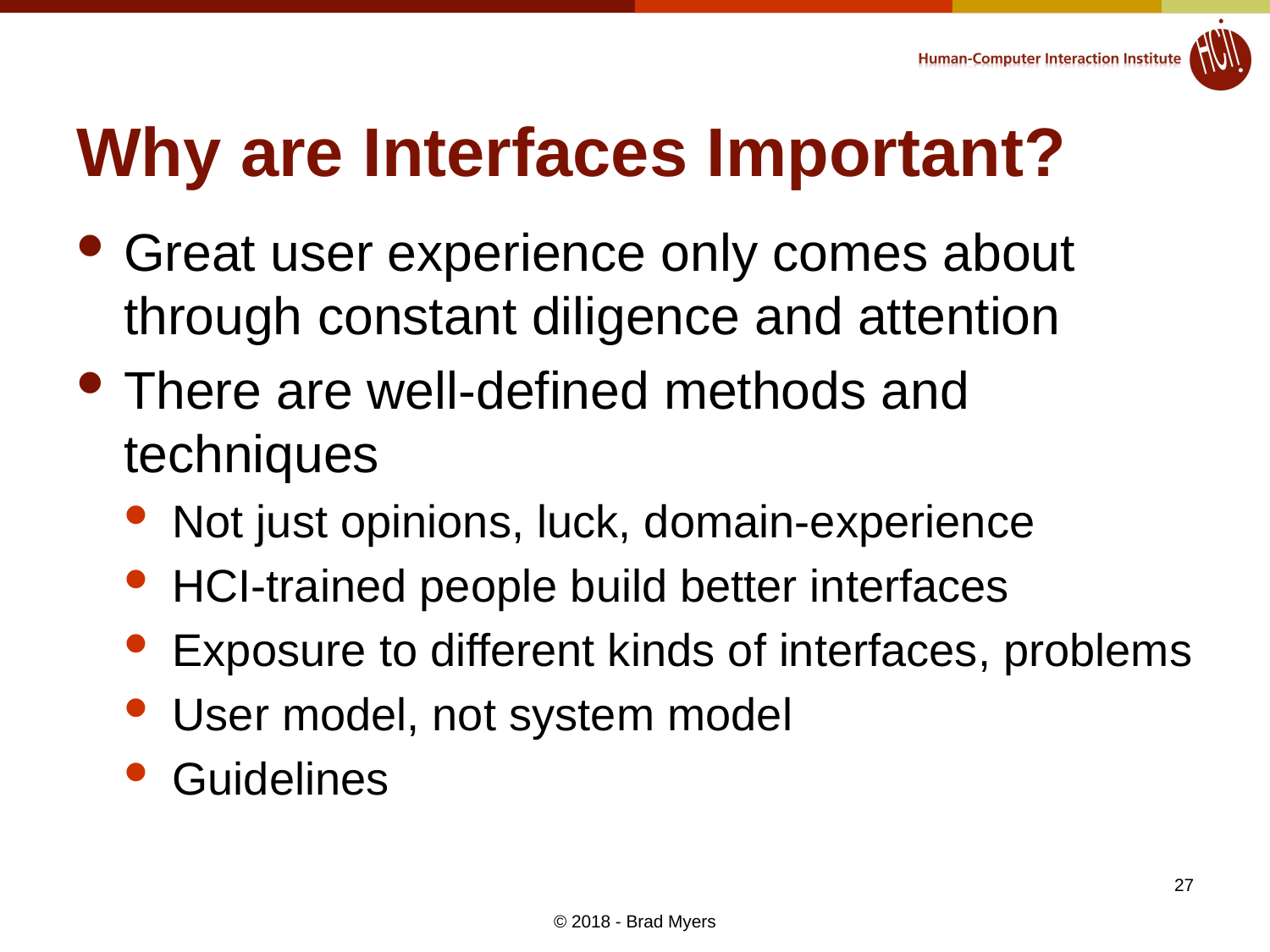

# Why are Interfaces Important?
Great user experience only comes about through constant diligence and attention
There are well-defined methods and techniques
Not just opinions, luck, domain-experience
HCI-trained people build better interfaces
Exposure to different kinds of interfaces, problems
User model, not system model
Guidelines
27
© 2018 - Brad Myers